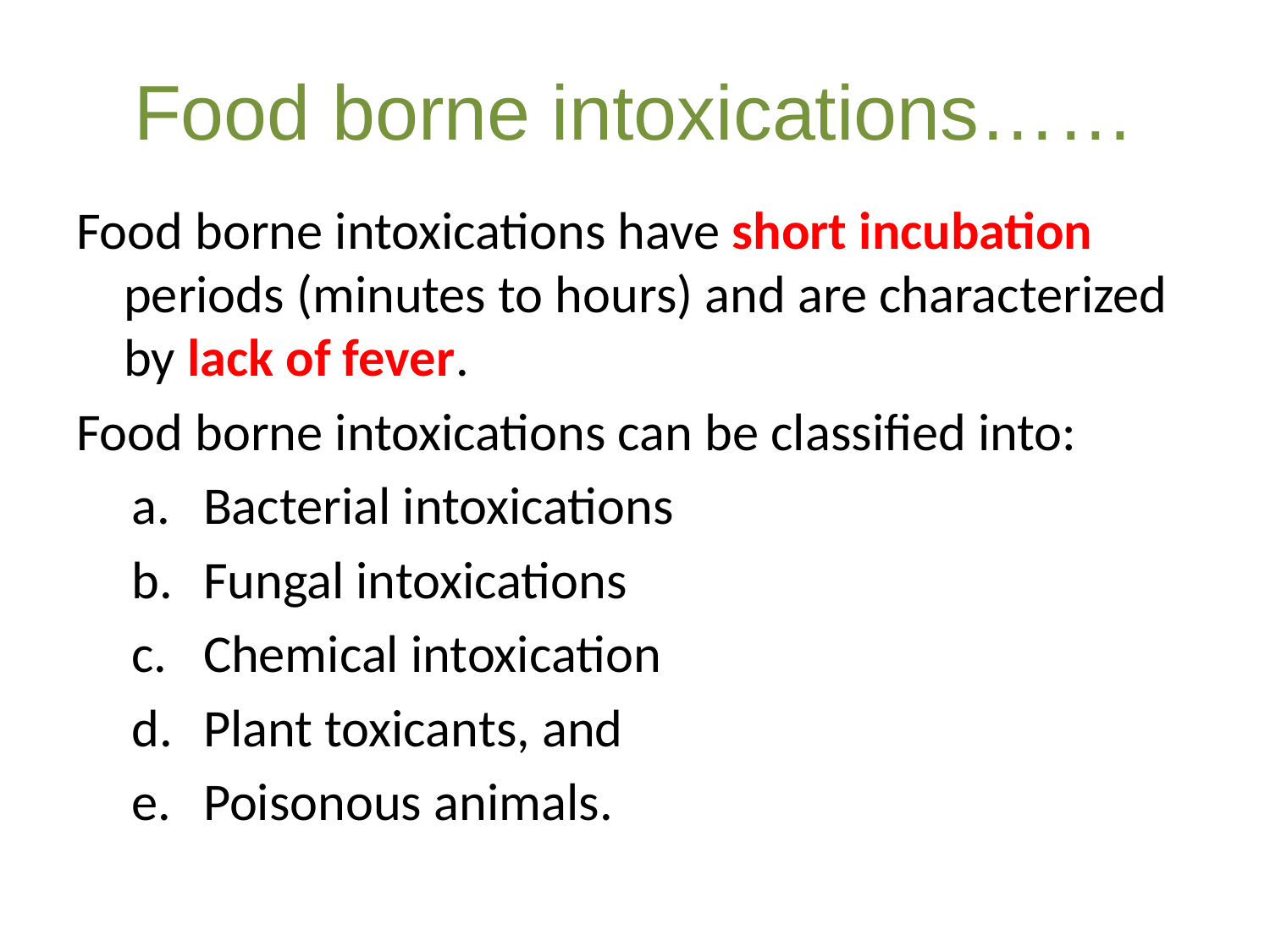

# Food borne intoxications……
Food borne intoxications have short incubation periods (minutes to hours) and are characterized by lack of fever.
Food borne intoxications can be classified into:
Bacterial intoxications
Fungal intoxications
Chemical intoxication
Plant toxicants, and
Poisonous animals.